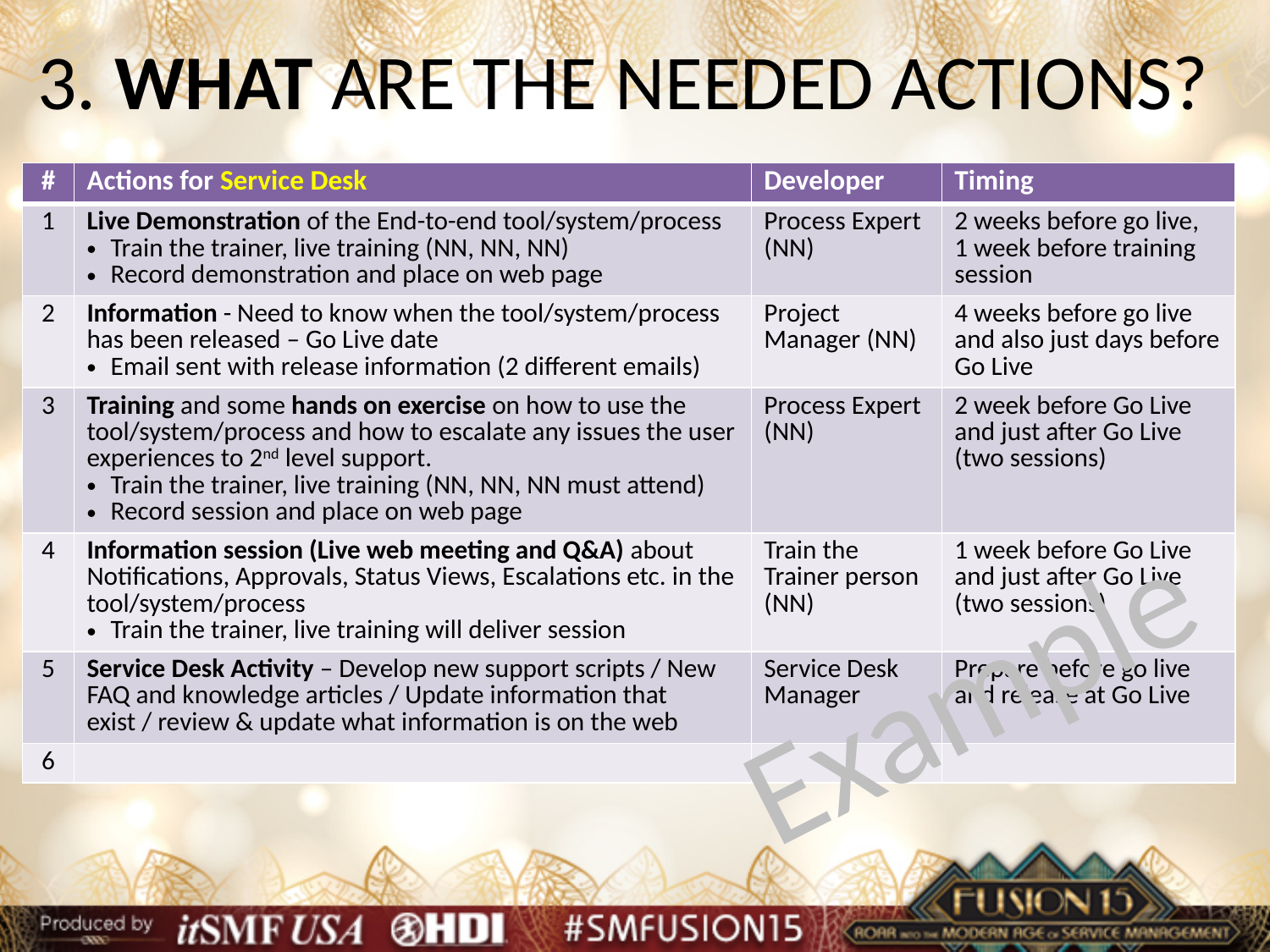

# 3. WHAT ARE THE NEEDED ACTIONS?
| # | Actions for Service Desk | Developer | Timing |
| --- | --- | --- | --- |
| 1 | Live Demonstration of the End-to-end tool/system/process Train the trainer, live training (NN, NN, NN) Record demonstration and place on web page | Process Expert (NN) | 2 weeks before go live, 1 week before training session |
| 2 | Information - Need to know when the tool/system/process has been released – Go Live date Email sent with release information (2 different emails) | Project Manager (NN) | 4 weeks before go live and also just days before Go Live |
| 3 | Training and some hands on exercise on how to use the tool/system/process and how to escalate any issues the user experiences to 2nd level support. Train the trainer, live training (NN, NN, NN must attend) Record session and place on web page | Process Expert (NN) | 2 week before Go Live and just after Go Live (two sessions) |
| 4 | Information session (Live web meeting and Q&A) about Notifications, Approvals, Status Views, Escalations etc. in the tool/system/process Train the trainer, live training will deliver session | Train the Trainer person (NN) | 1 week before Go Live and just after Go Live (two sessions) |
| 5 | Service Desk Activity – Develop new support scripts / New FAQ and knowledge articles / Update information that exist / review & update what information is on the web | Service Desk Manager | Prepare before go live and release at Go Live |
| 6 |  |  |  |
Example